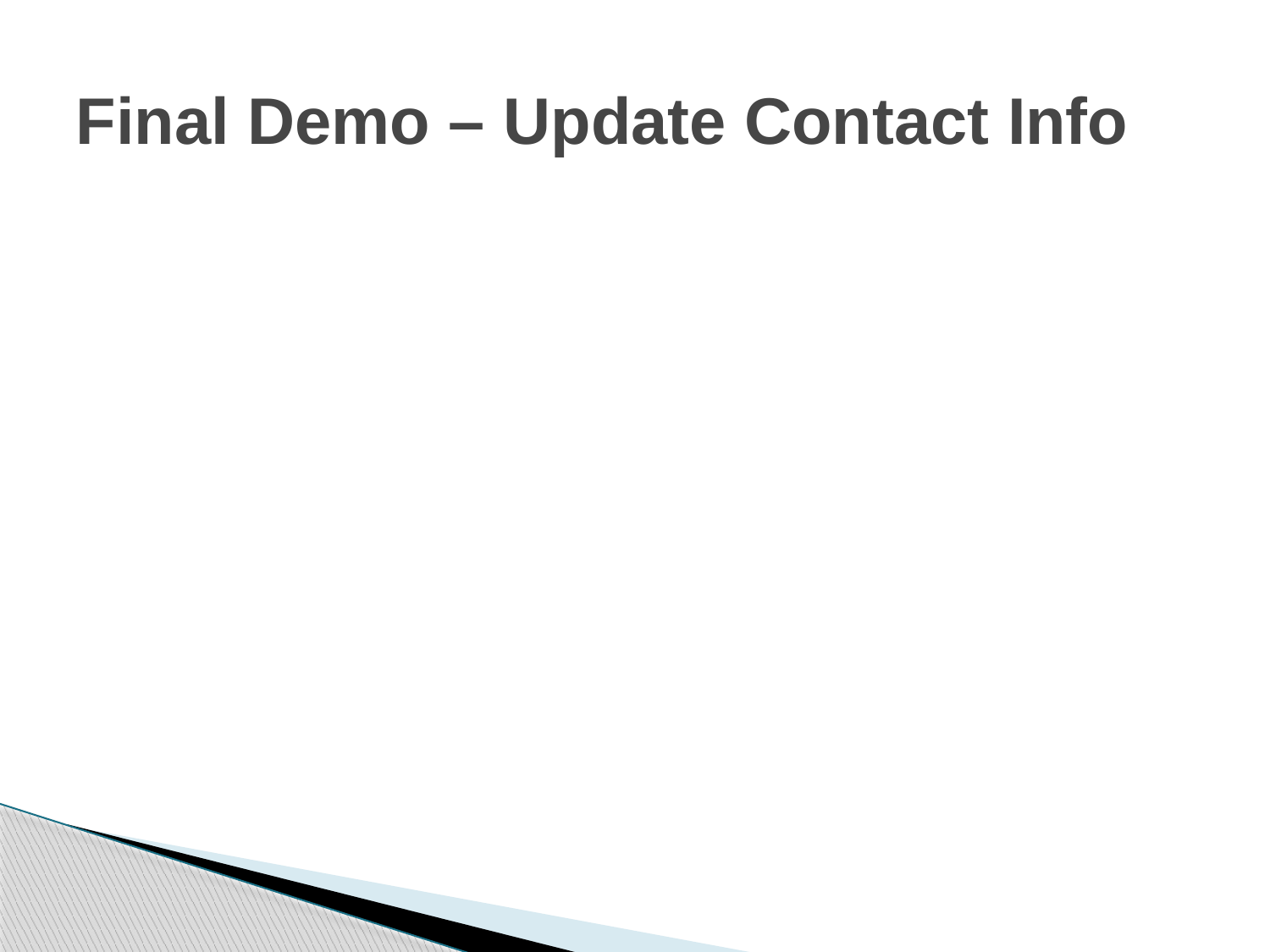

# Final Demo – Update Contact Info